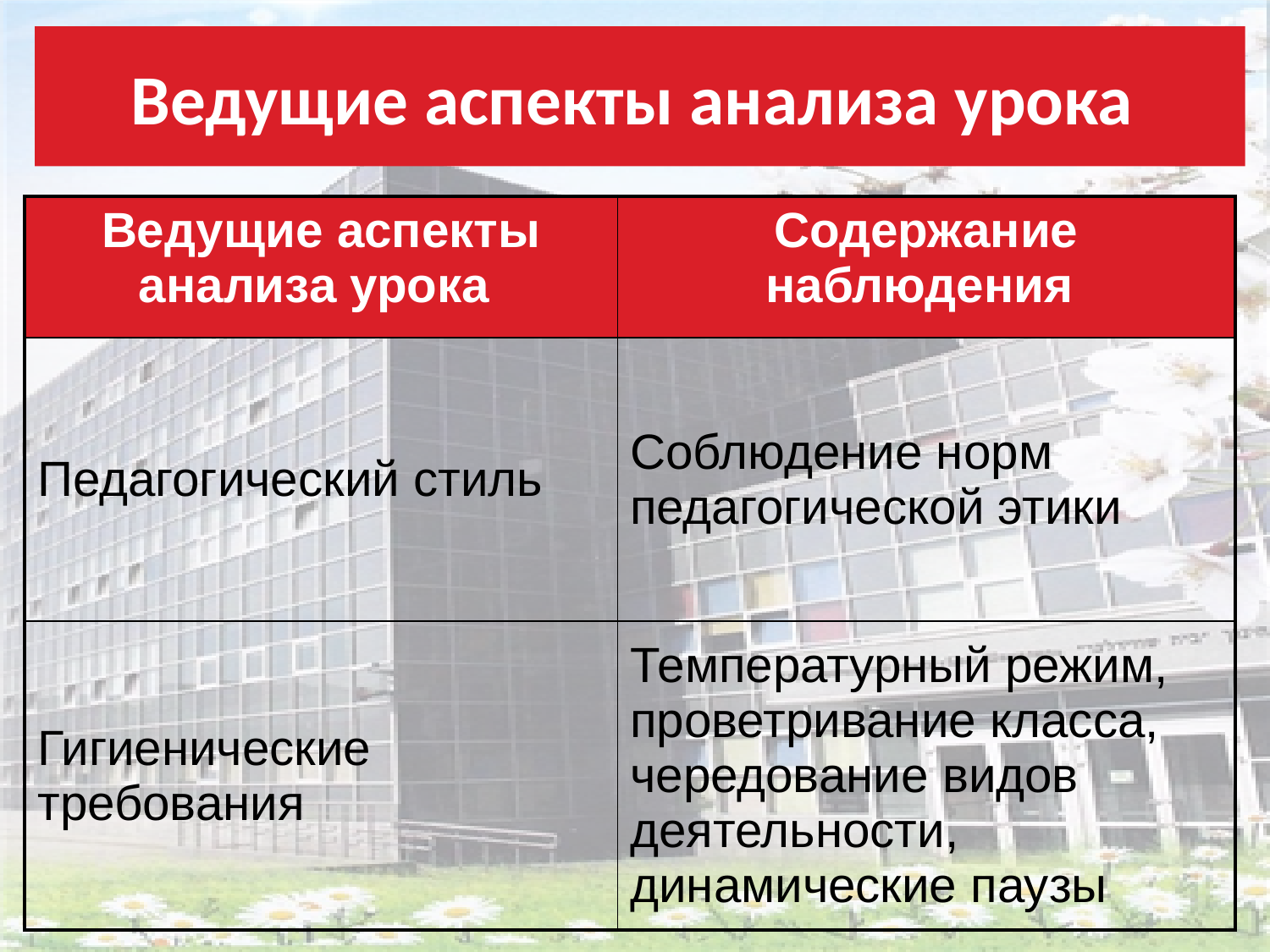

# Ведущие аспекты анализа урока
| Ведущие аспекты анализа урока | Содержание наблюдения |
| --- | --- |
| Педагогический стиль | Соблюдение норм педагогической этики |
| Гигиенические требования | Температурный режим, проветривание класса, чередование видов деятельности, динамические паузы |